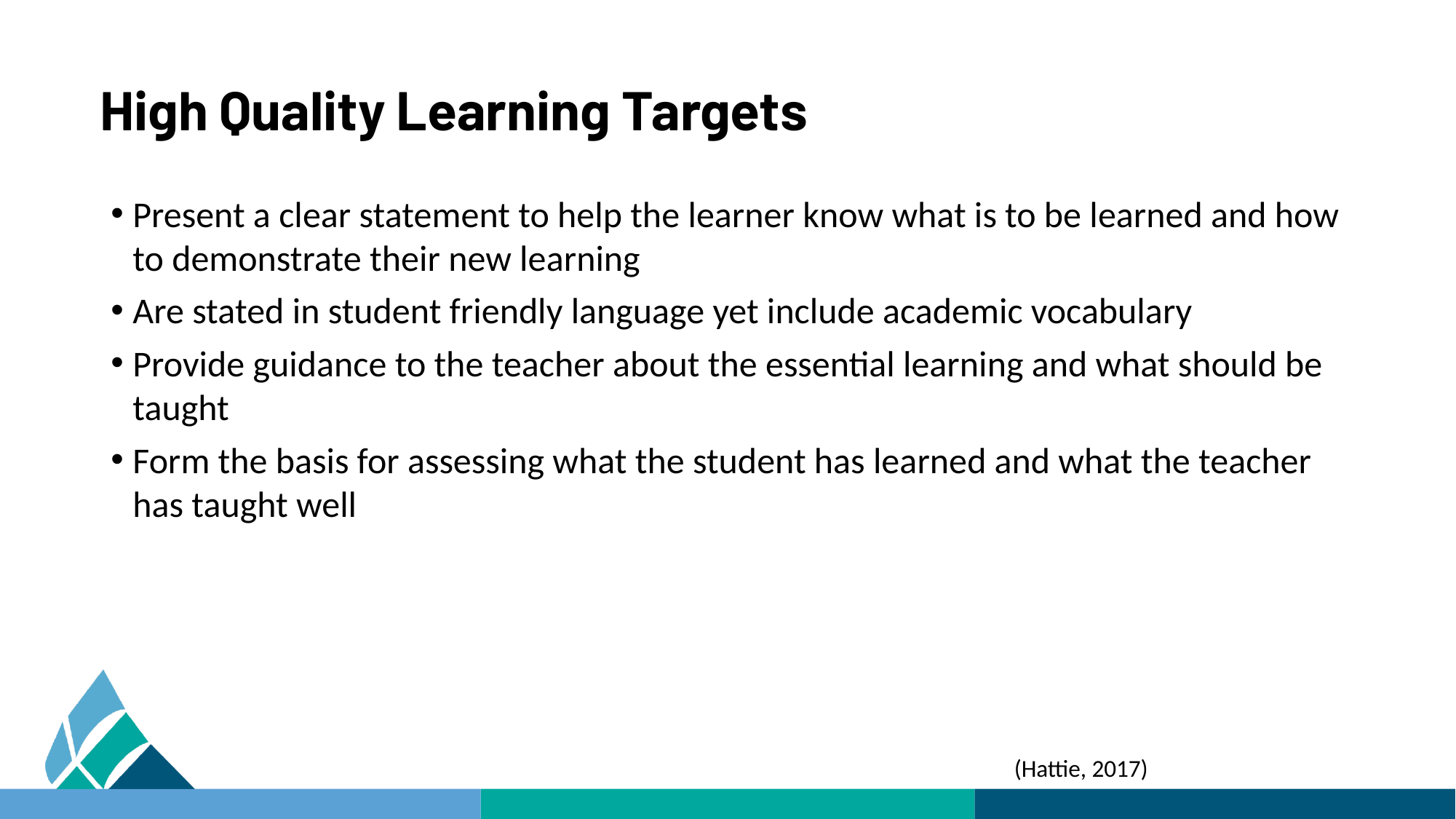

# High Quality Learning Targets
Present a clear statement to help the learner know what is to be learned and how to demonstrate their new learning
Are stated in student friendly language yet include academic vocabulary
Provide guidance to the teacher about the essential learning and what should be taught
Form the basis for assessing what the student has learned and what the teacher has taught well
(Hattie, 2017)